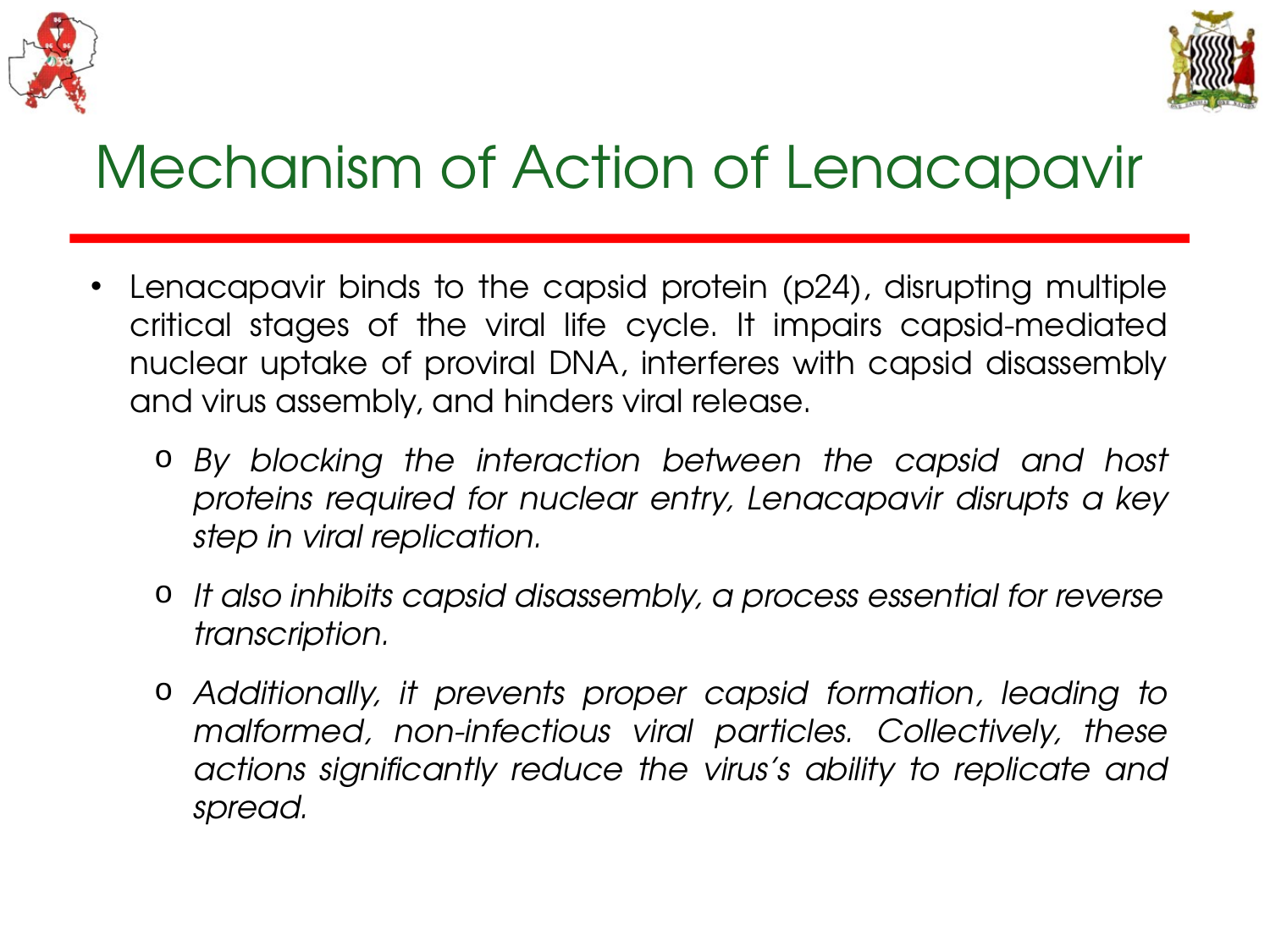

# Mechanism of Action of Lenacapavir
Lenacapavir binds to the capsid protein (p24), disrupting multiple critical stages of the viral life cycle. It impairs capsid-mediated nuclear uptake of proviral DNA, interferes with capsid disassembly and virus assembly, and hinders viral release.
By blocking the interaction between the capsid and host proteins required for nuclear entry, Lenacapavir disrupts a key step in viral replication.
It also inhibits capsid disassembly, a process essential for reverse transcription.
Additionally, it prevents proper capsid formation, leading to malformed, non-infectious viral particles. Collectively, these actions significantly reduce the virus’s ability to replicate and spread.